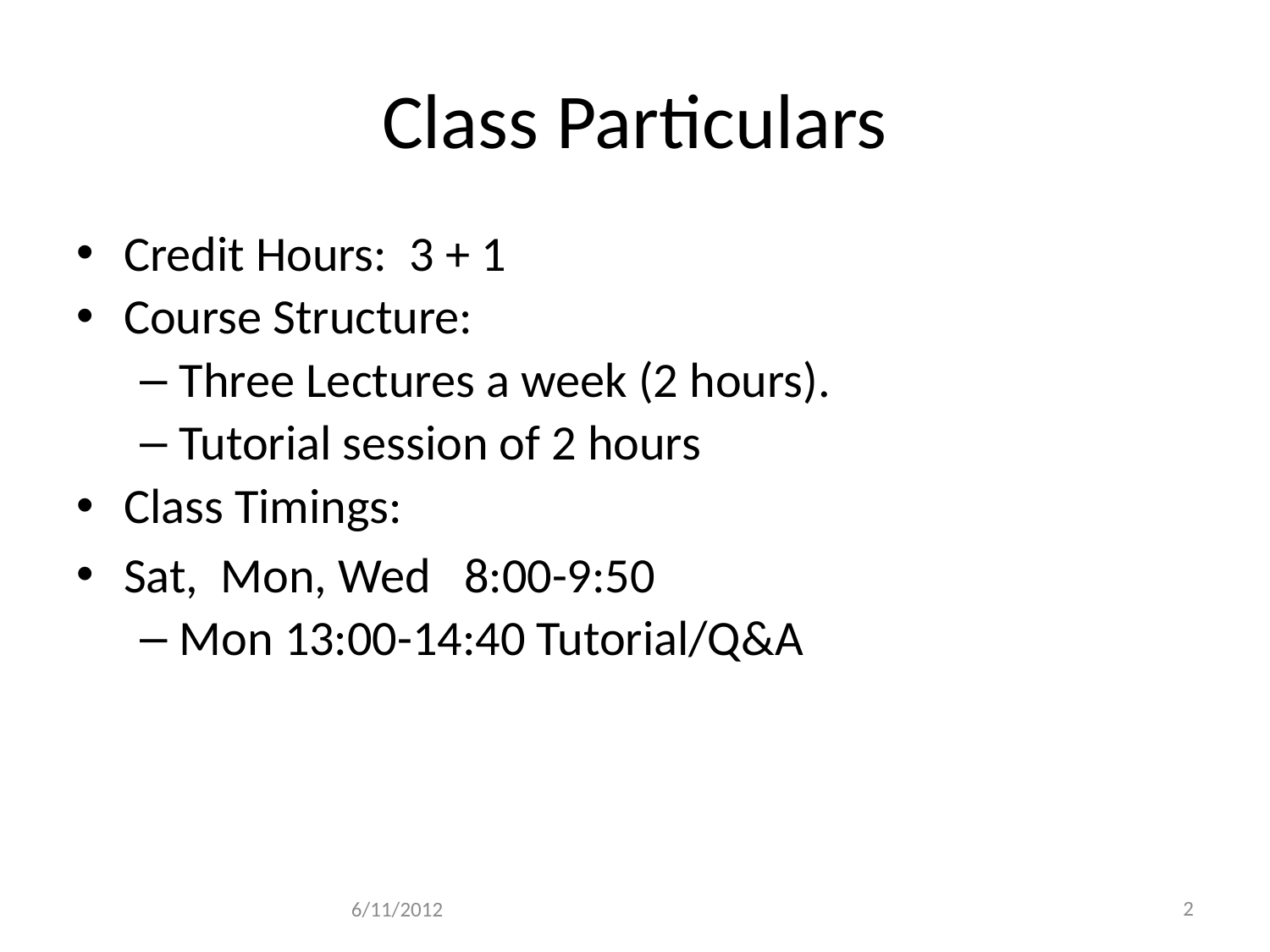

# Class Particulars
Credit Hours:  3 + 1
Course Structure:
Three Lectures a week (2 hours).
Tutorial session of 2 hours
Class Timings:
Sat,  Mon, Wed   8:00-9:50
Mon 13:00-14:40 Tutorial/Q&A

6/11/2012

2